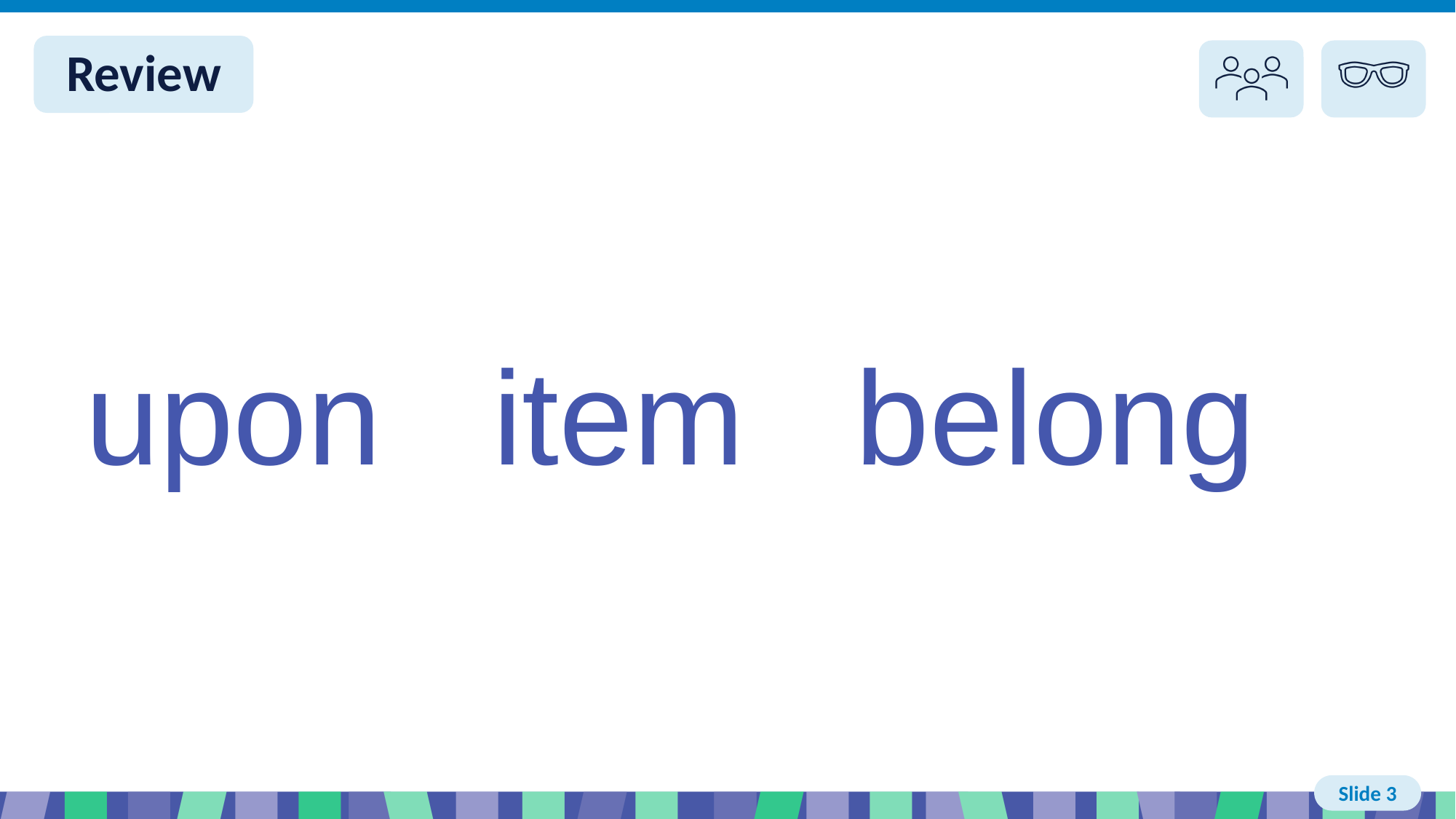

# Slide 3 Review You do
upon   item   belong